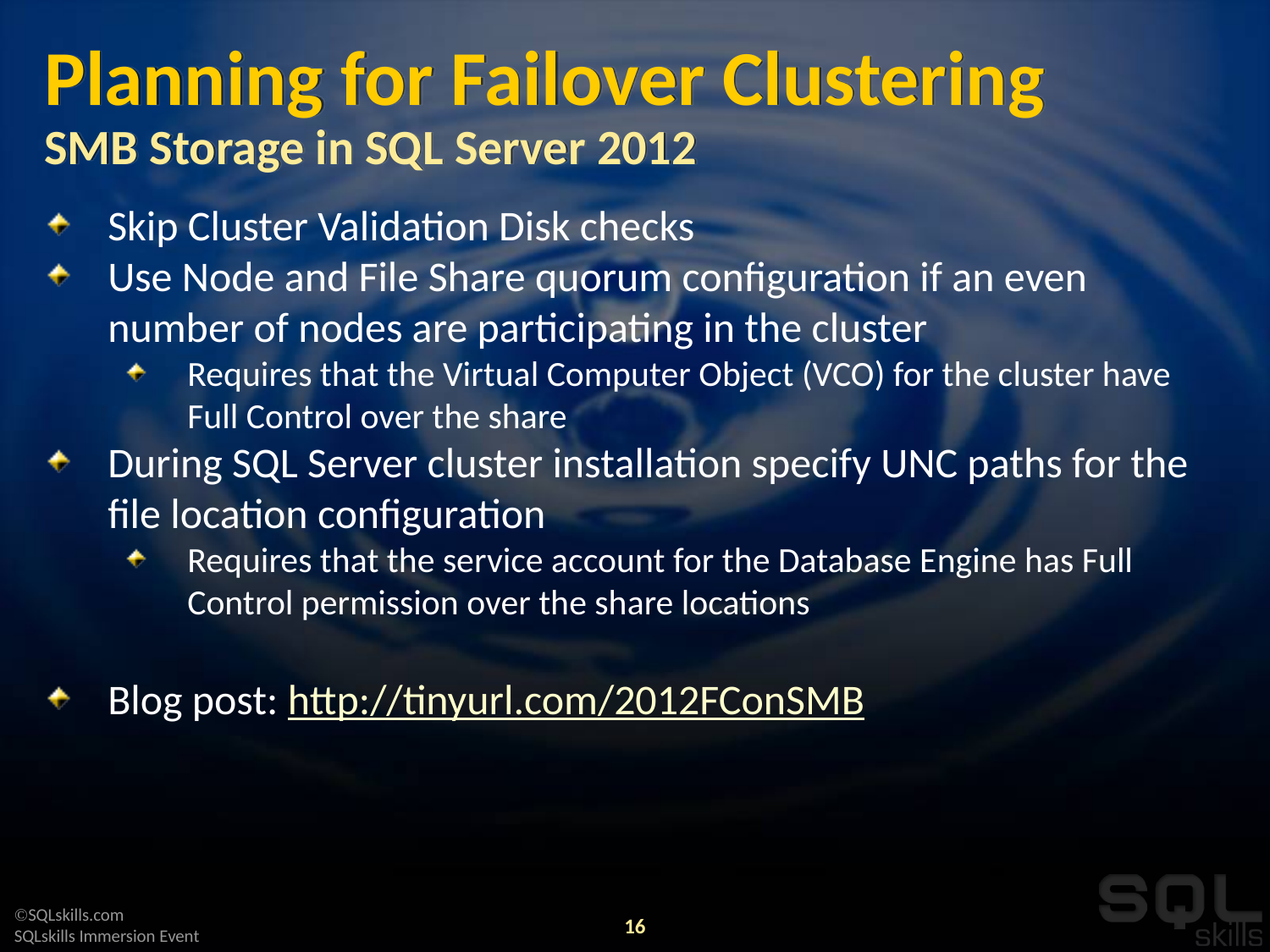

# Planning for Failover Clustering SMB Storage in SQL Server 2012
Skip Cluster Validation Disk checks
Use Node and File Share quorum configuration if an even number of nodes are participating in the cluster
Requires that the Virtual Computer Object (VCO) for the cluster have Full Control over the share
During SQL Server cluster installation specify UNC paths for the file location configuration
Requires that the service account for the Database Engine has Full Control permission over the share locations

Blog post: http://tinyurl.com/2012FConSMB
16